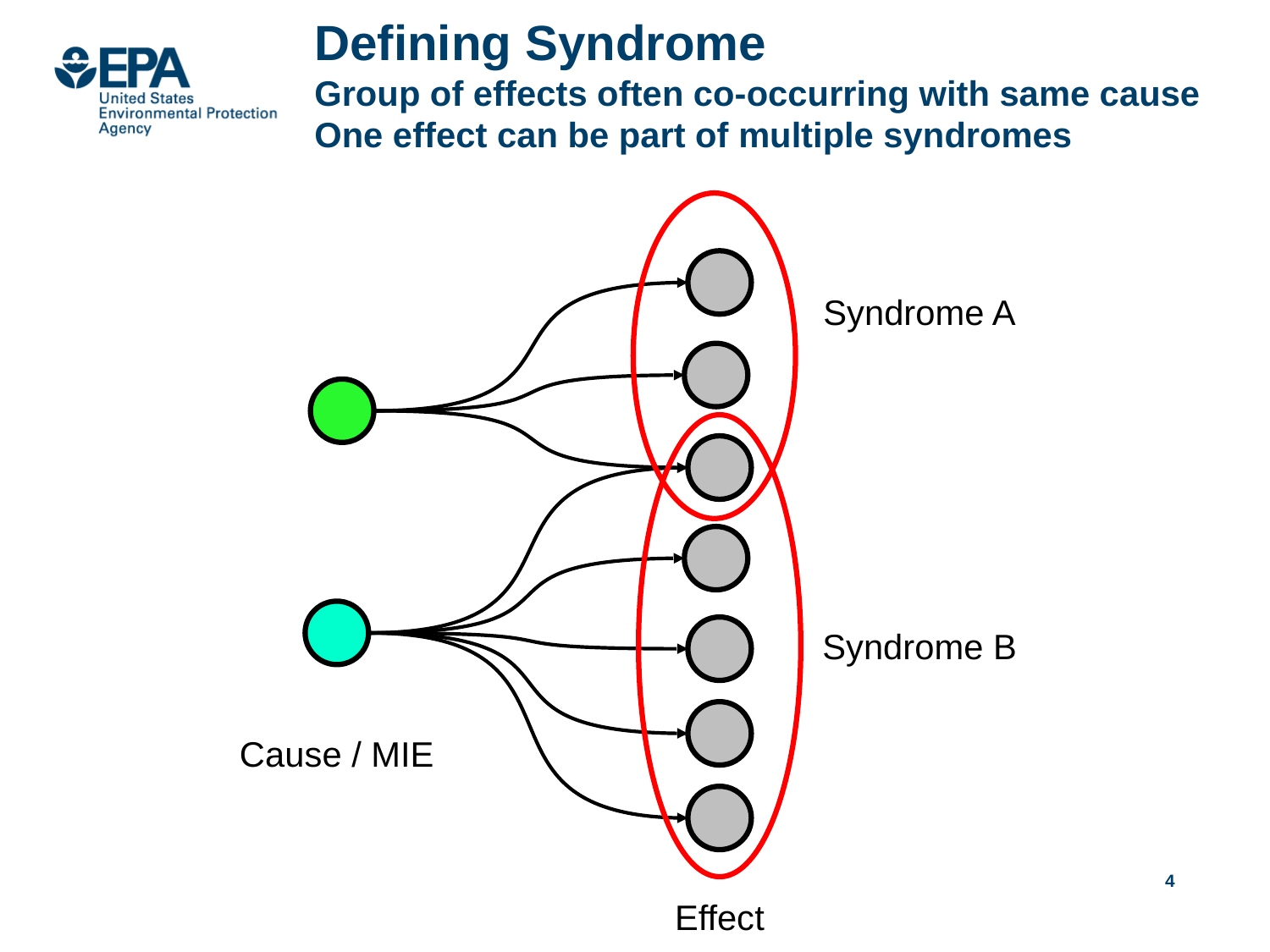

# Defining Syndrome Group of effects often co-occurring with same cause One effect can be part of multiple syndromes

Syndrome A

Syndrome B

Cause / MIE

4
Effect